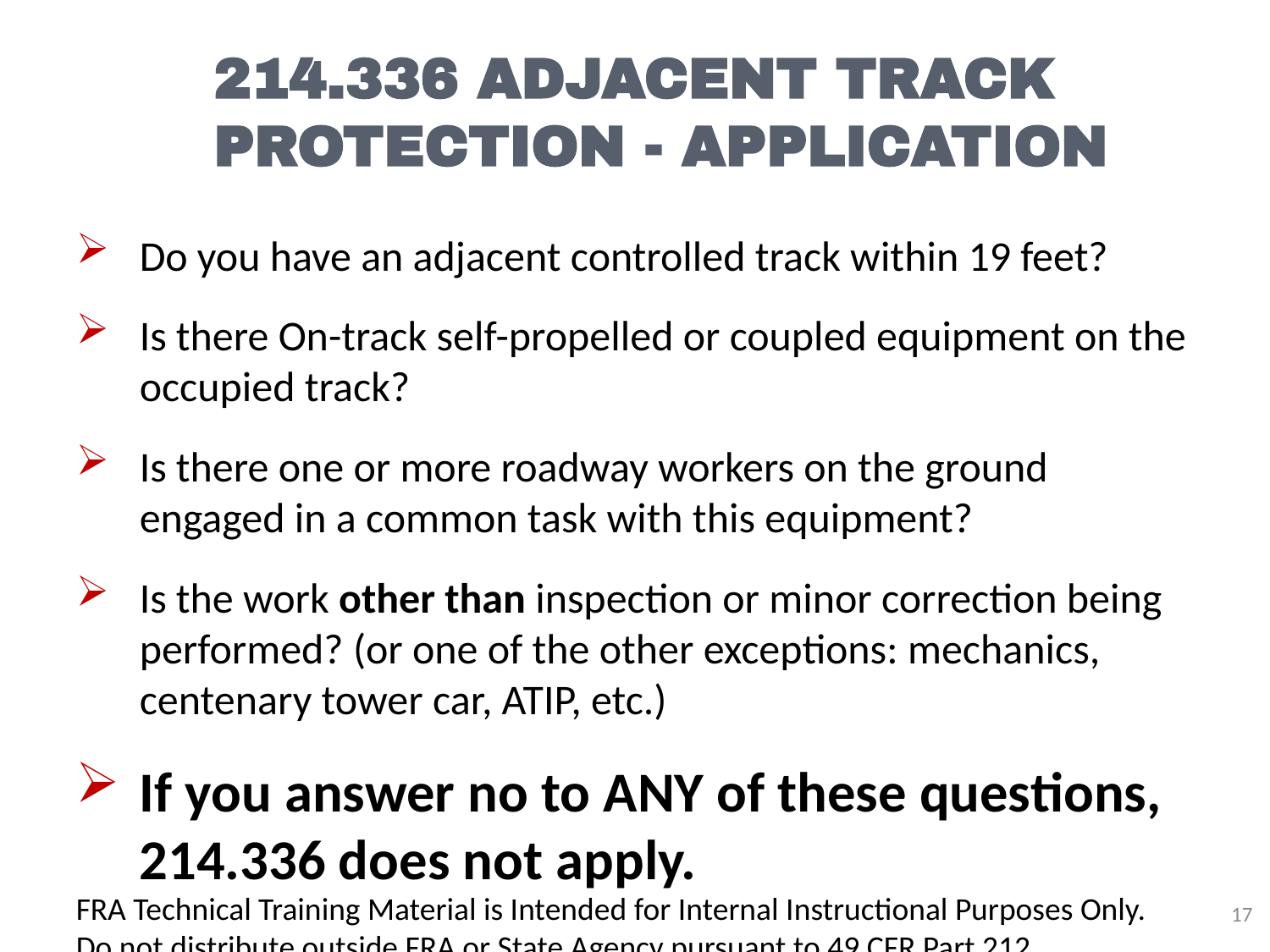

# 214.336 Adjacent Track Protection - Application
Do you have an adjacent controlled track within 19 feet?
Is there On-track self-propelled or coupled equipment on the occupied track?
Is there one or more roadway workers on the ground engaged in a common task with this equipment?
Is the work other than inspection or minor correction being performed? (or one of the other exceptions: mechanics, centenary tower car, ATIP, etc.)
If you answer no to ANY of these questions, 214.336 does not apply.
FRA Technical Training Material is Intended for Internal Instructional Purposes Only.
Do not distribute outside FRA or State Agency pursuant to 49 CFR Part 212.
17